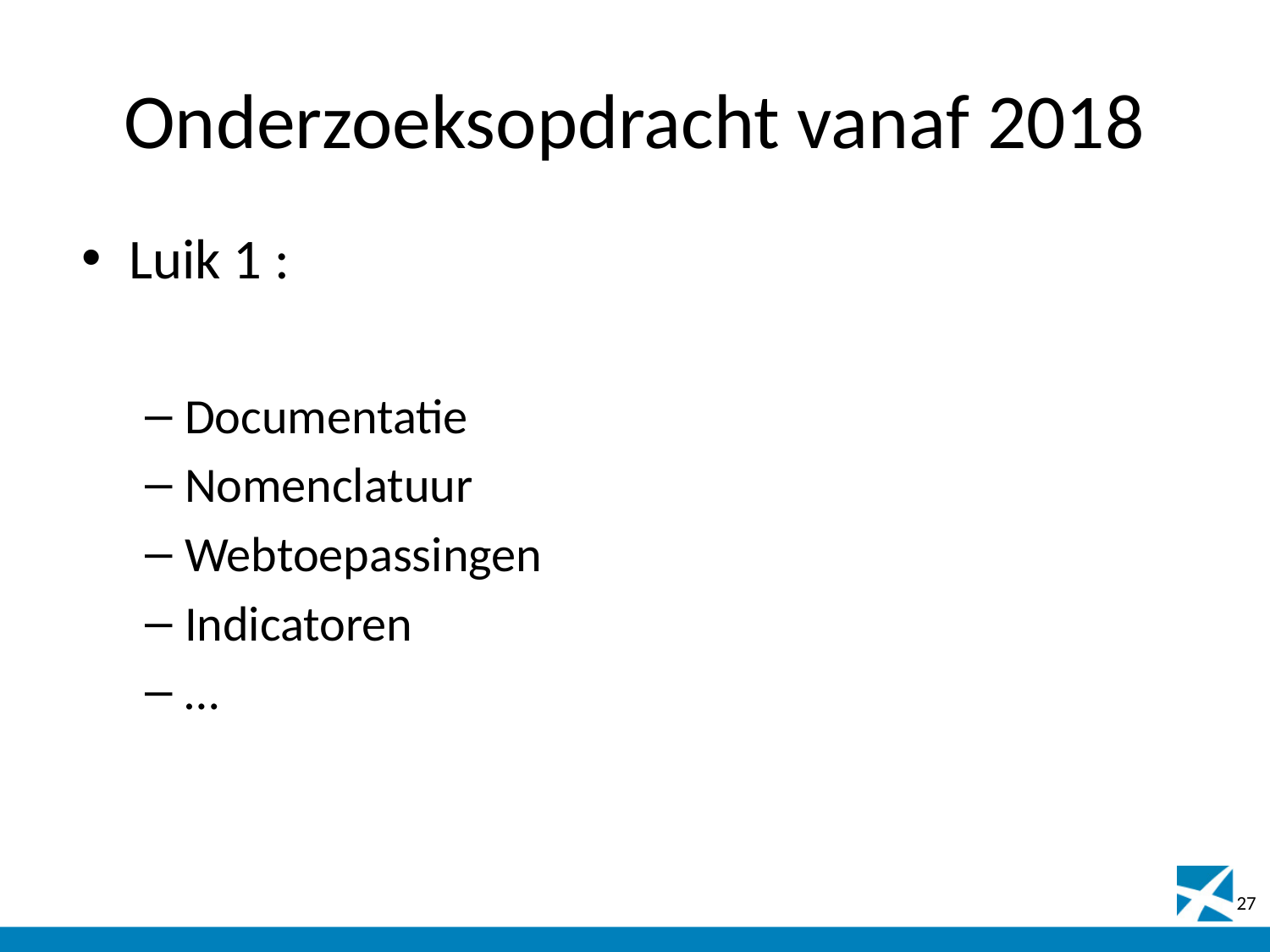

# Onderzoeksopdracht vanaf 2018
Luik 1 :

Documentatie
Nomenclatuur
Webtoepassingen
Indicatoren
…